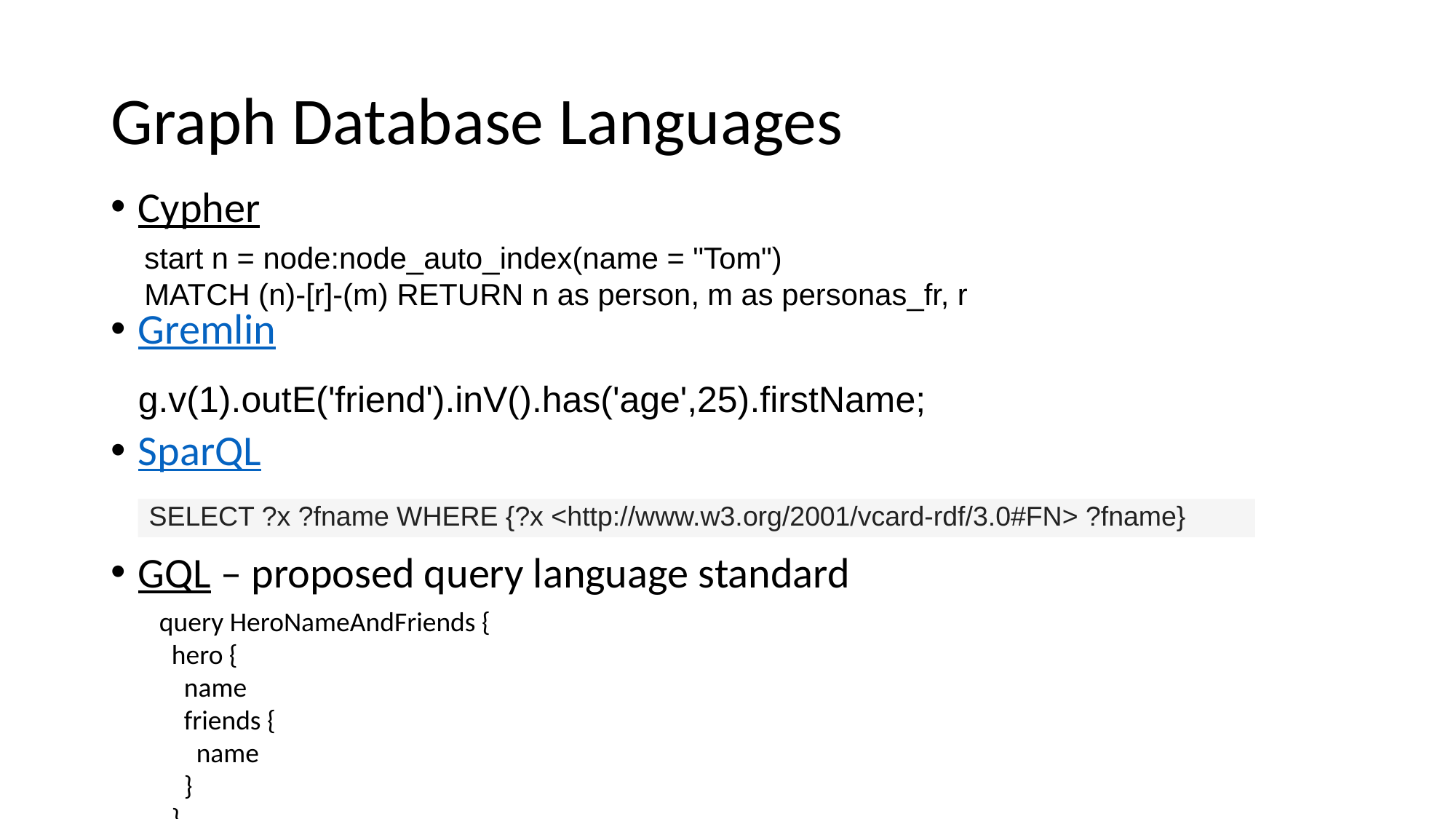

# Graph Database Languages
Cypher

Gremlin

SparQL

GQL – proposed query language standard

start n = node:node_auto_index(name = "Tom")
MATCH (n)-[r]-(m) RETURN n as person, m as personas_fr, r
g.v(1).outE('friend').inV().has('age',25).firstName;
SELECT ?x ?fname WHERE {?x <http://www.w3.org/2001/vcard-rdf/3.0#FN> ?fname}
query HeroNameAndFriends {
  hero {
    name
    friends {
      name
    }
  }
}